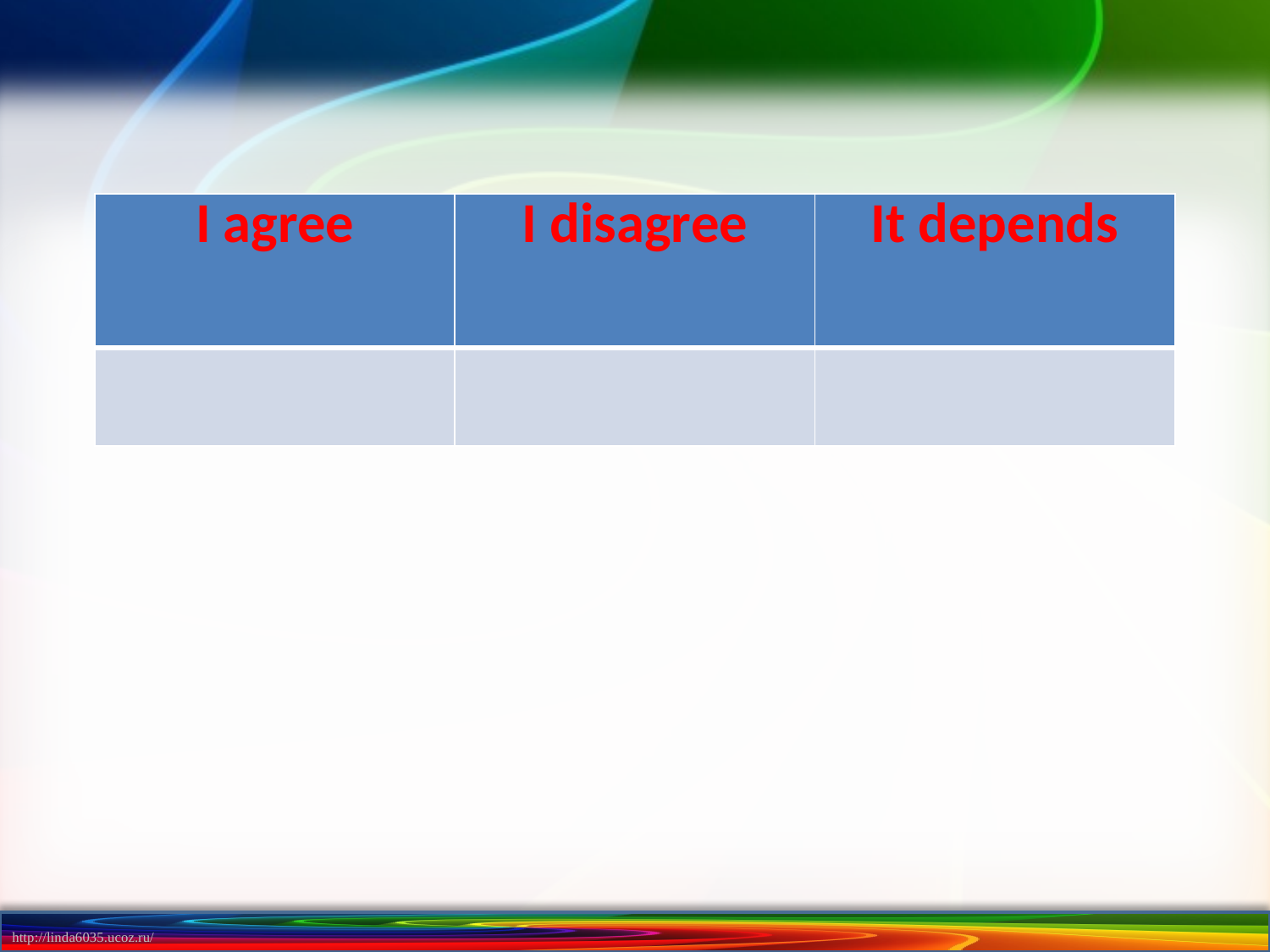

| I agree | I disagree | It depends |
| --- | --- | --- |
|  |  |  |